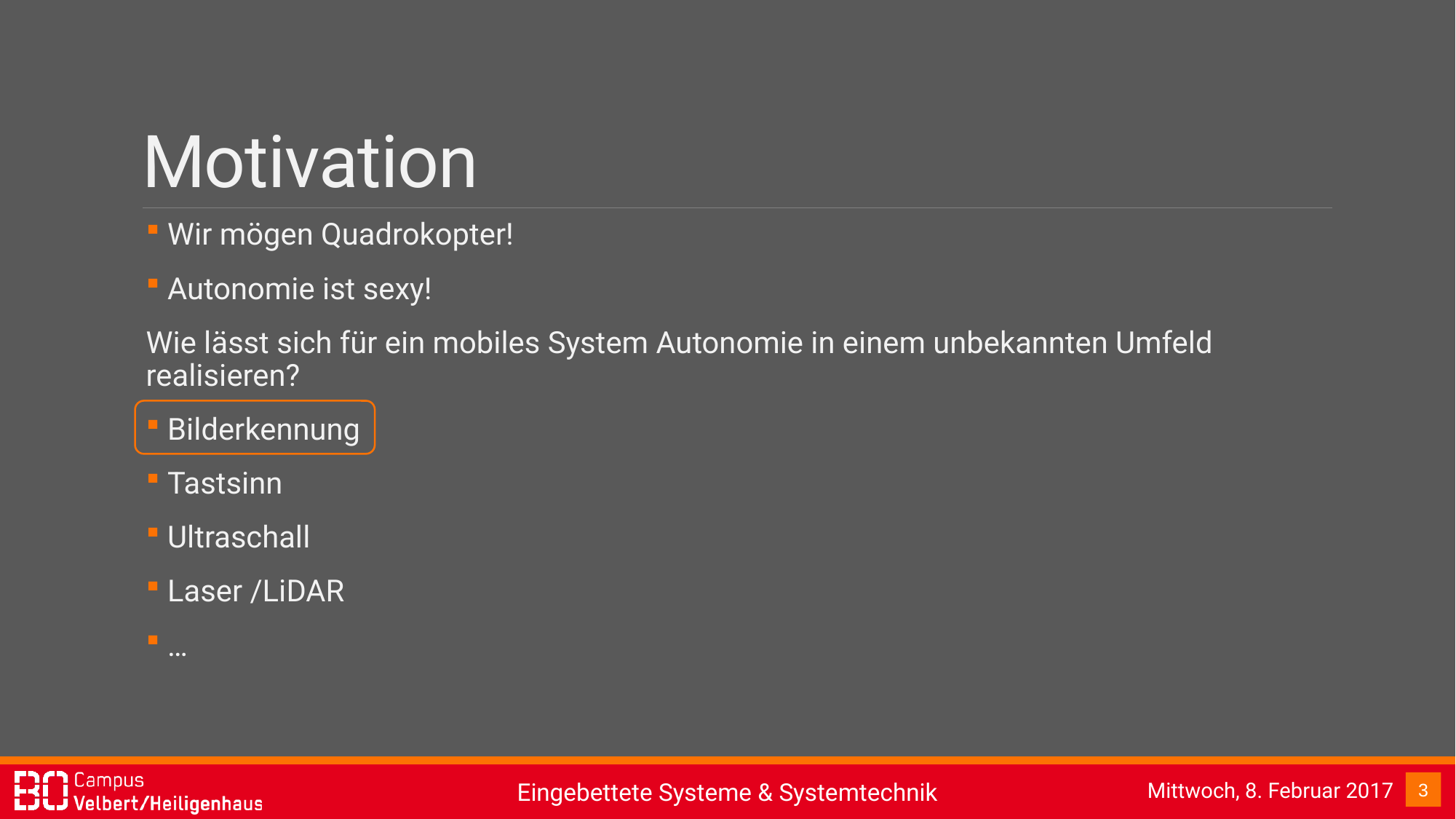

# Motivation
 Wir mögen Quadrokopter!
 Autonomie ist sexy!
Wie lässt sich für ein mobiles System Autonomie in einem unbekannten Umfeld realisieren?
 Bilderkennung
 Tastsinn
 Ultraschall
 Laser /LiDAR
 …

Mittwoch, 8. Februar 2017
3